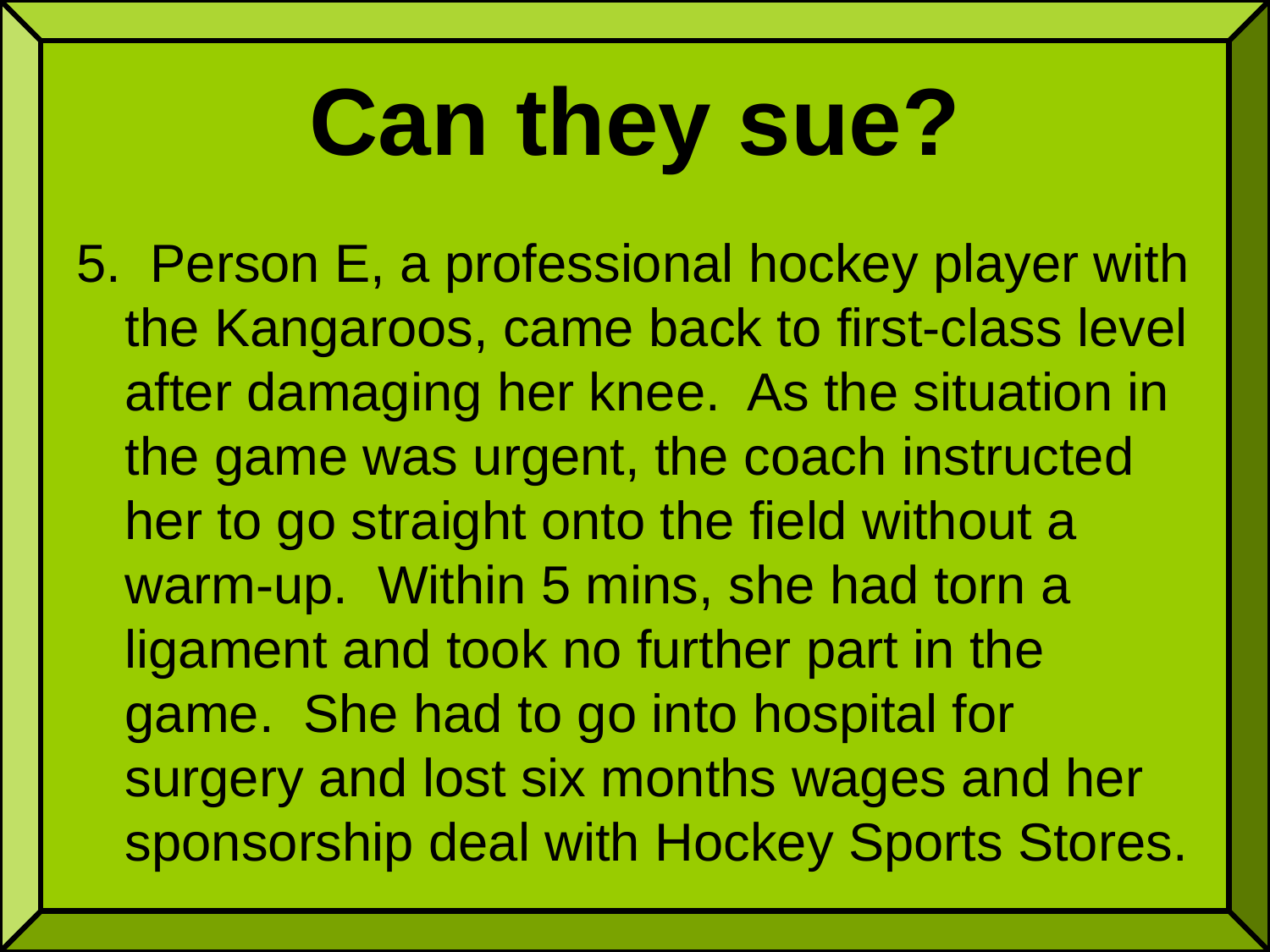

# Can they sue?
5.  Person E, a professional hockey player with the Kangaroos, came back to first-class level after damaging her knee.  As the situation in the game was urgent, the coach instructed her to go straight onto the field without a warm-up.  Within 5 mins, she had torn a ligament and took no further part in the game.  She had to go into hospital for surgery and lost six months wages and her sponsorship deal with Hockey Sports Stores.